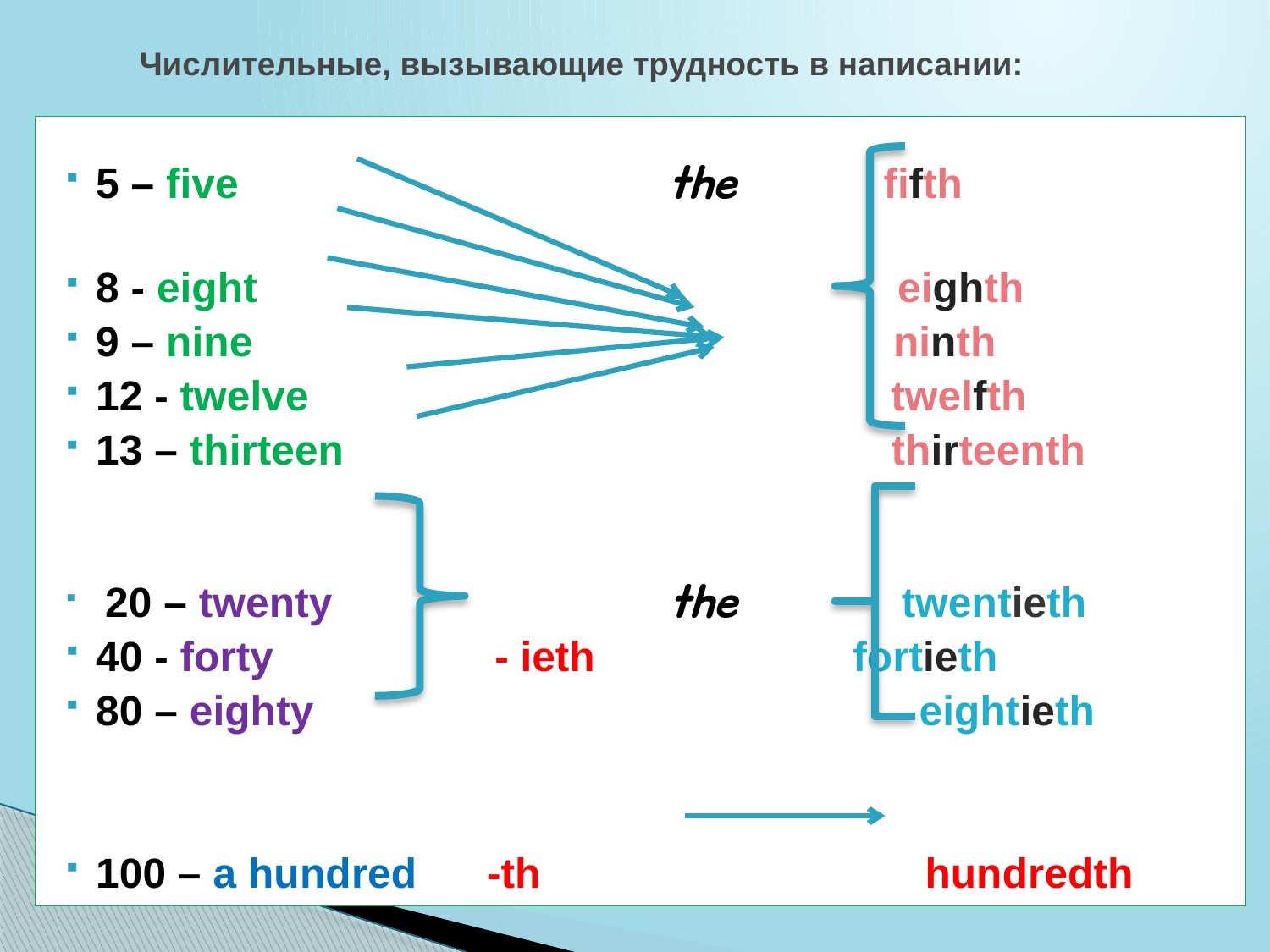

# Числительные, вызывающие трудность в написании:

5 – five                                     the            fifth
8 - eight                                                       eighth
9 – nine                                                       ninth
12 - twelve                                                  twelfth
13 – thirteen                                               thirteenth

 20 – twenty                             the         twentieth
40 - forty                   - ieth    	             fortieth
80 – eighty                                                    eightieth

100 – a hundred      -th                                 hundredth

th